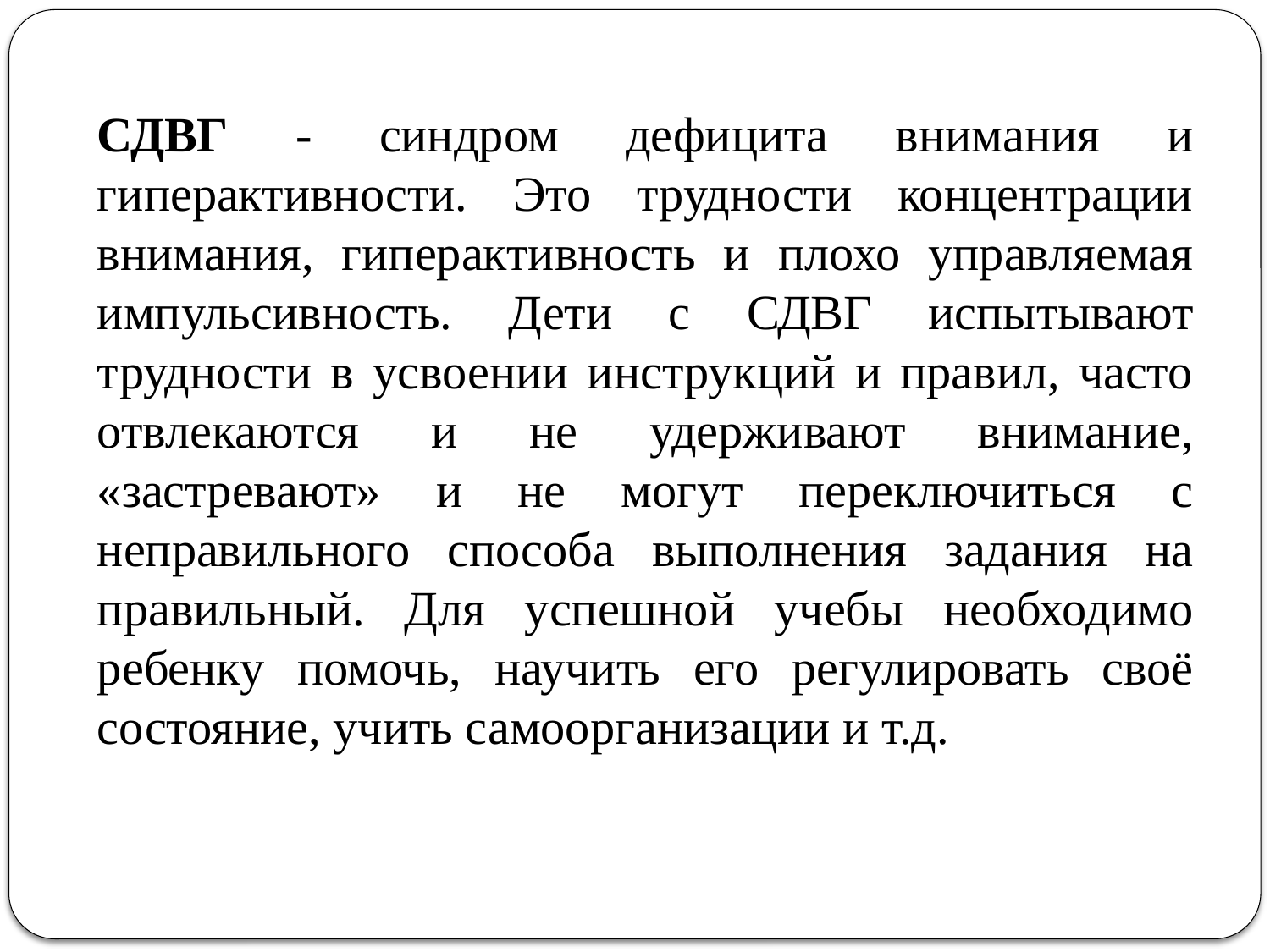

СДВГ - синдром дефицита внимания и гиперактивности. Это трудности концентрации внимания, гиперактивность и плохо управляемая импульсивность. Дети с СДВГ испытывают трудности в усвоении инструкций и правил, часто отвлекаются и не удерживают внимание, «застревают» и не могут переключиться с неправильного способа выполнения задания на правильный. Для успешной учебы необходимо ребенку помочь, научить его регулировать своё состояние, учить самоорганизации и т.д.